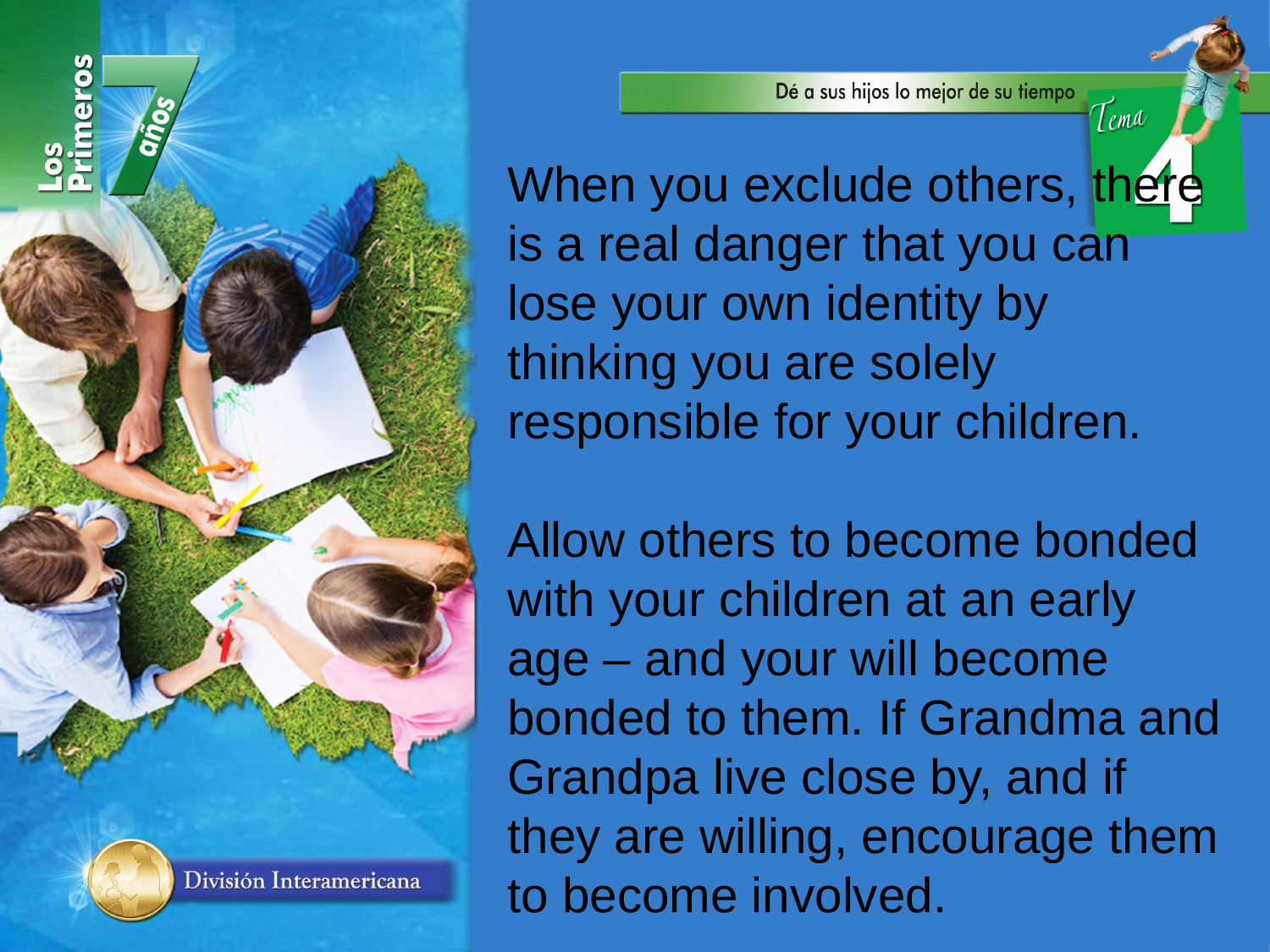

When you exclude others, there is a real danger that you can lose your own identity by thinking you are solely responsible for your children.

Allow others to become bonded with your children at an early age – and your will become bonded to them. If Grandma and Grandpa live close by, and if they are willing, encourage them to become involved.